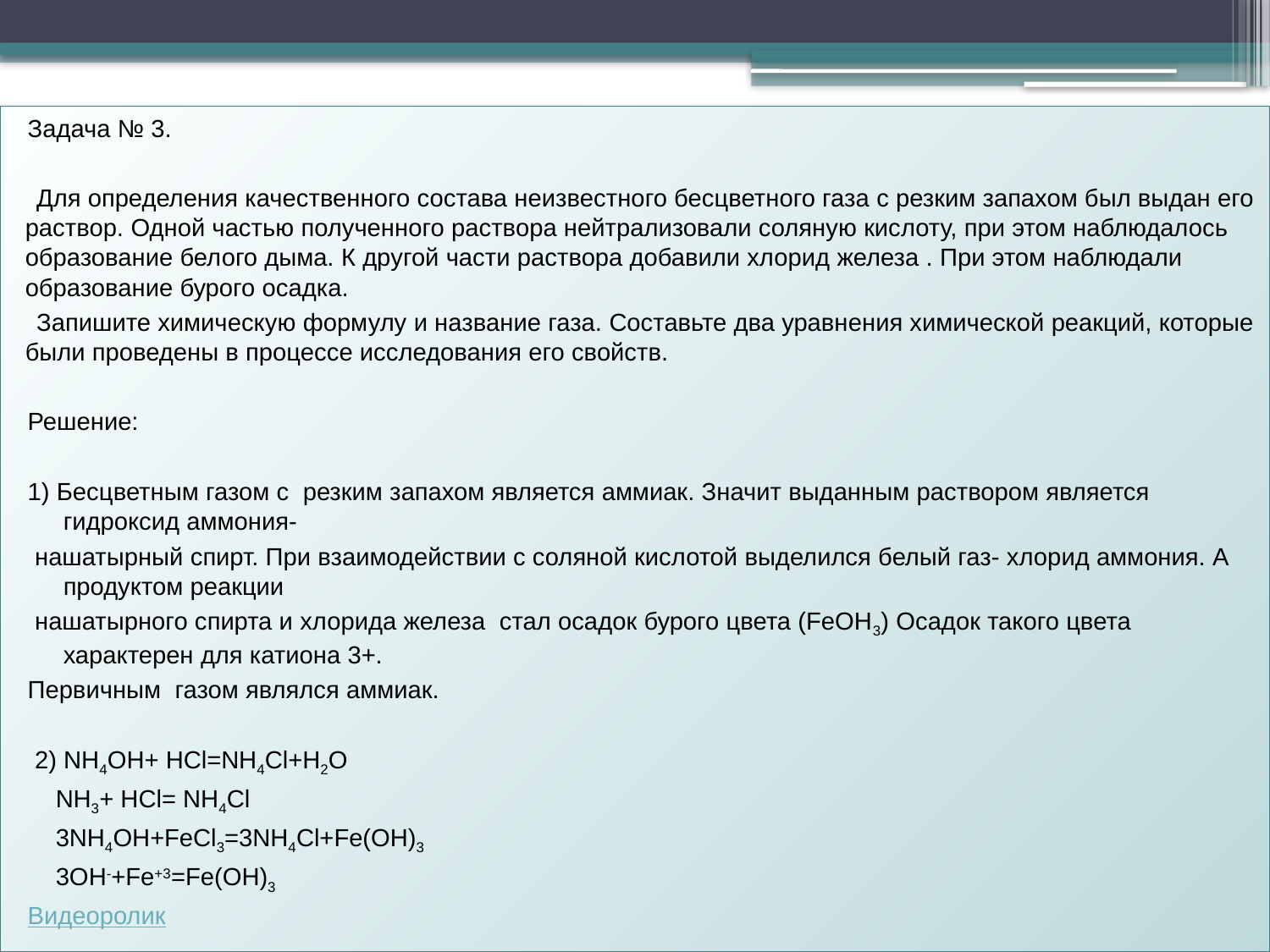

Задача № 3.

Для определения качественного состава неизвестного бесцветного газа с резким запахом был выдан его раствор. Одной частью полученного раствора нейтрализовали соляную кислоту, при этом наблюдалось образование белого дыма. К другой части раствора добавили хлорид железа . При этом наблюдали образование бурого осадка.
Запишите химическую формулу и название газа. Составьте два уравнения химической реакций, которые были проведены в процессе исследования его свойств.

Решение:

1) Бесцветным газом с  резким запахом является аммиак. Значит выданным раствором является гидроксид аммония-
 нашатырный спирт. При взаимодействии с соляной кислотой выделился белый газ- хлорид аммония. А продуктом реакции
 нашатырного спирта и хлорида железа  стал осадок бурого цвета (FeOH3) Осадок такого цвета  характерен для катиона 3+.
Первичным  газом являлся аммиак.

 2) NH4OH+ HCl=NH4Cl+H2O
    NH3+ HCl= NH4Cl
    3NH4OH+FeCl3=3NH4Cl+Fe(OH)3
    3OH-+Fe+3=Fe(OH)3
Видеоролик